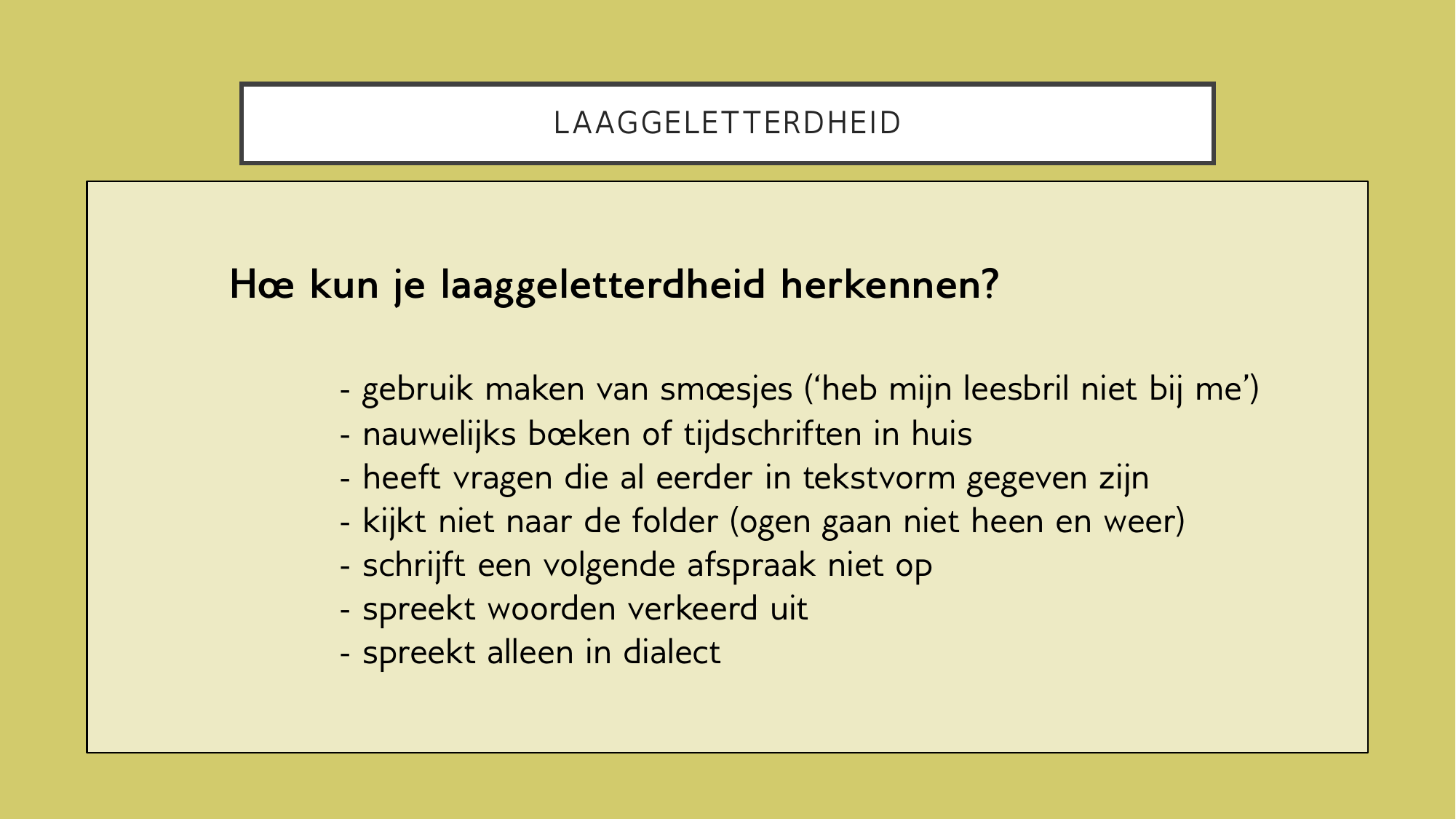

# LAAGGELETTERDHEID

Hoe kun je laaggeletterdheid herkennen?

	- gebruik maken van smoesjes (‘heb mijn leesbril niet bij me’)
	- nauwelijks boeken of tijdschriften in huis
	- heeft vragen die al eerder in tekstvorm gegeven zijn
	- kijkt niet naar de folder (ogen gaan niet heen en weer)
	- schrijft een volgende afspraak niet op
	- spreekt woorden verkeerd uit
	- spreekt alleen in dialect